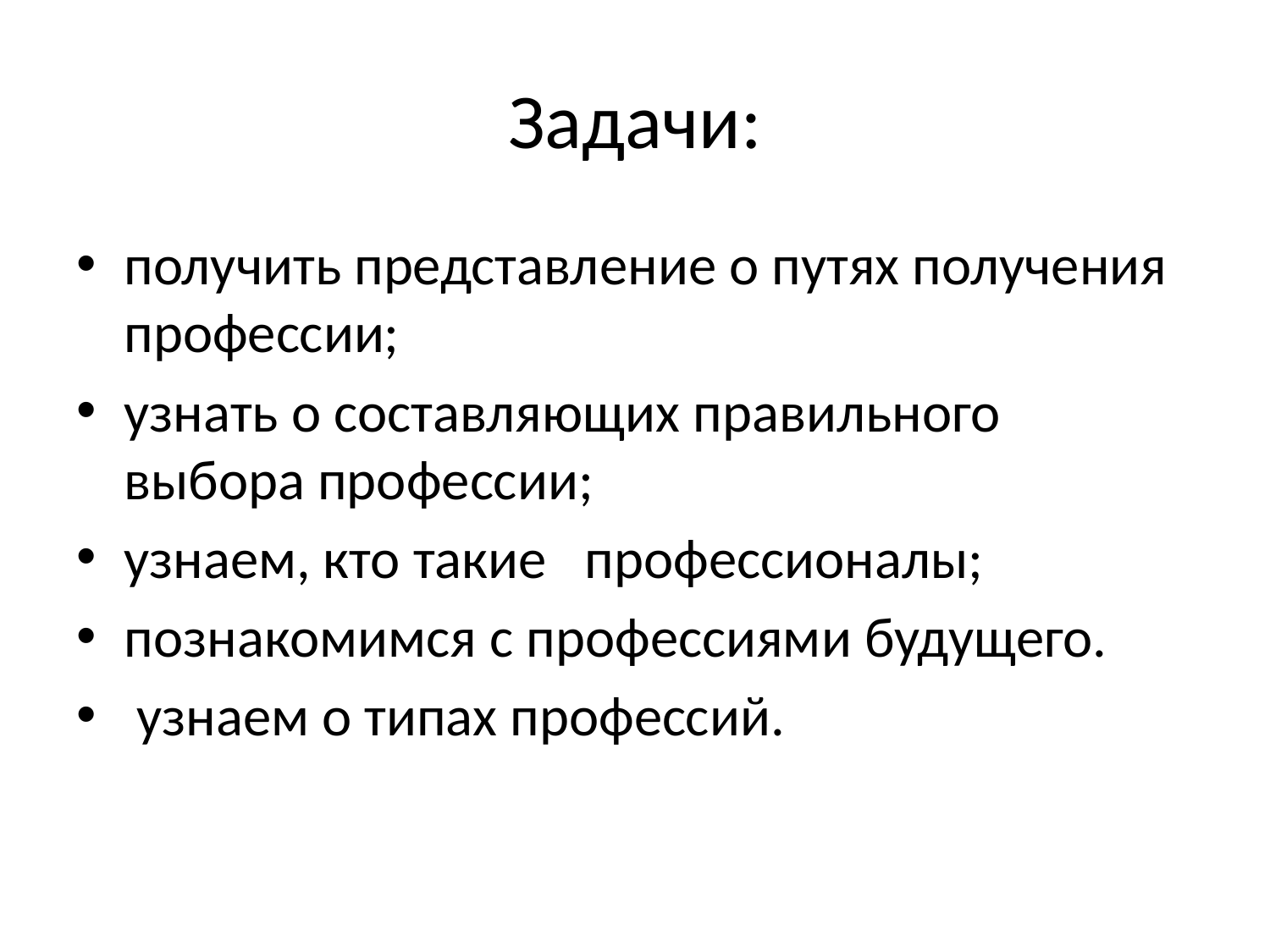

# Задачи:
получить представление о путях получения профессии;
узнать о составляющих правильного выбора профессии;
узнаем, кто такие   профессионалы;
познакомимся с профессиями будущего.
 узнаем о типах профессий.